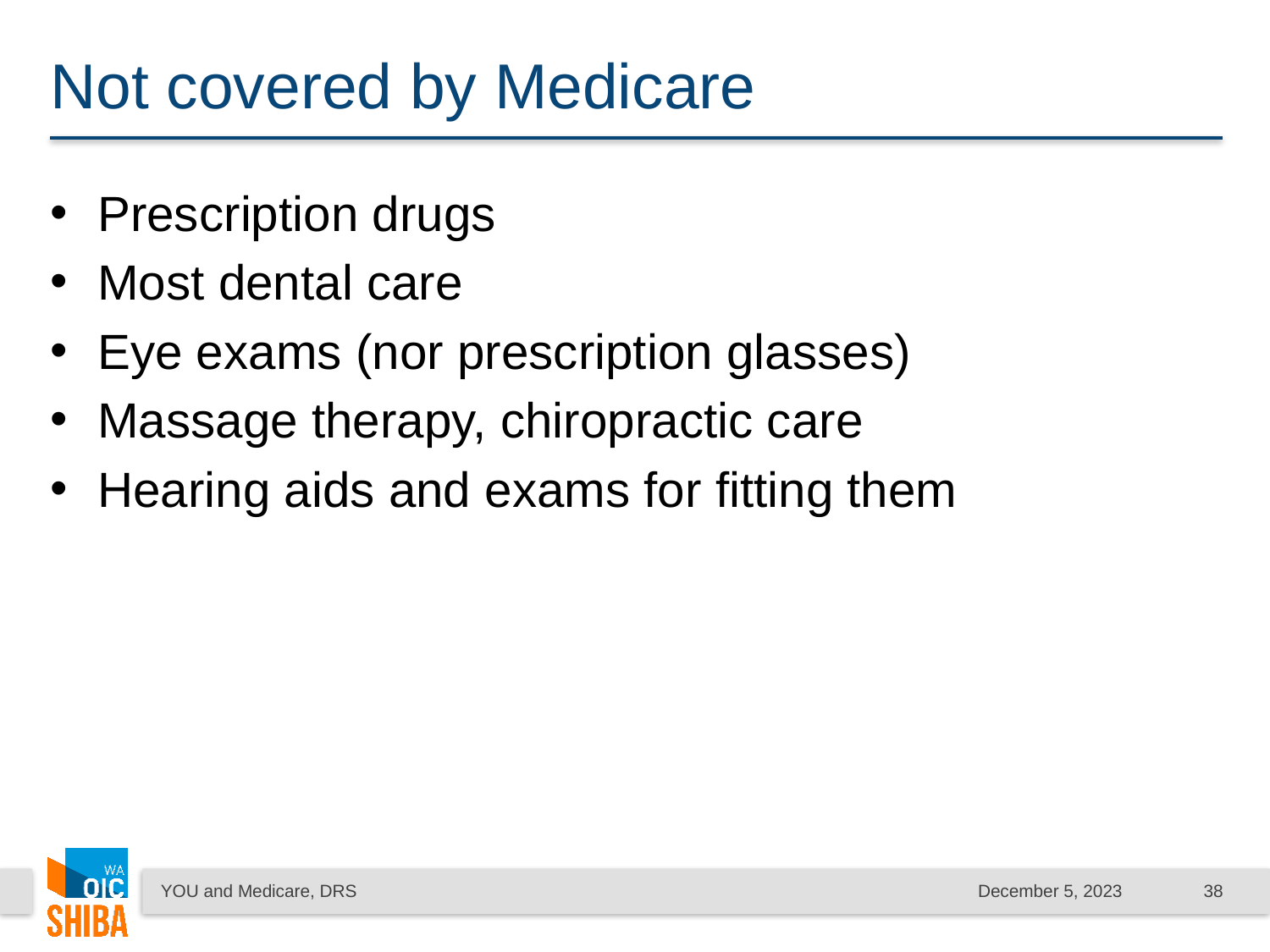

# Not covered by Medicare
Prescription drugs
Most dental care
Eye exams (nor prescription glasses)
Massage therapy, chiropractic care
Hearing aids and exams for fitting them
YOU and Medicare, DRS
December 5, 2023
38